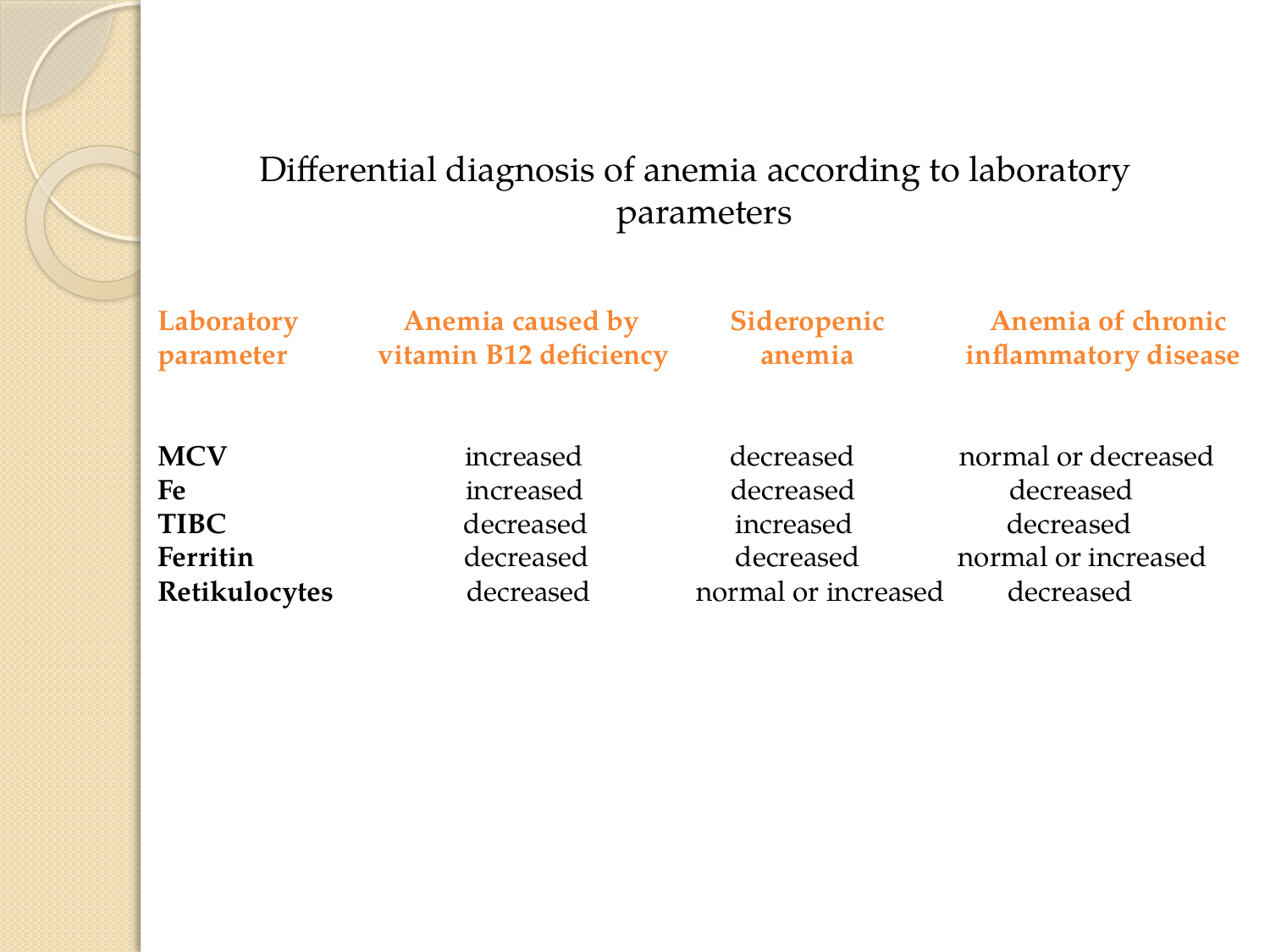

Differential diagnosis of anemia according to laboratory   parameters

Laboratory               Anemia caused by             Sideropenic               Anemia of chronic
parameter             vitamin B12 deficiency             anemia                inflammatory disease

MCV                                  increased                     decreased               normal or decreased
Fe                                        increased                     decreased                      decreased
TIBC                                  decreased                     increased                      decreased
Ferritin                              decreased                     decreased              normal or increased
Retikulocytes                   decreased               normal or increased         decreased